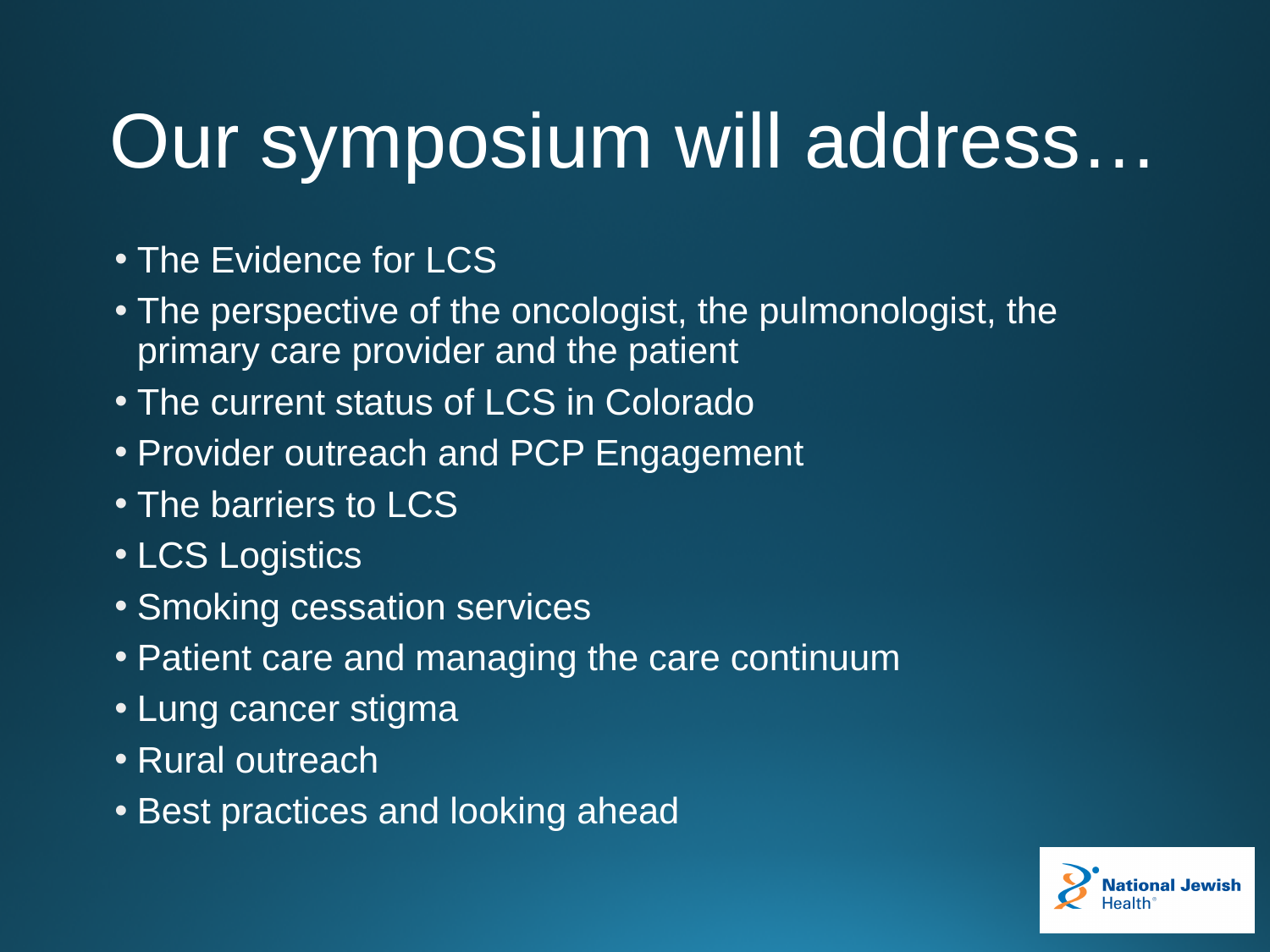

# Our symposium will address…
The Evidence for LCS
The perspective of the oncologist, the pulmonologist, the primary care provider and the patient
The current status of LCS in Colorado
Provider outreach and PCP Engagement
The barriers to LCS
LCS Logistics
Smoking cessation services
Patient care and managing the care continuum
Lung cancer stigma
Rural outreach
Best practices and looking ahead